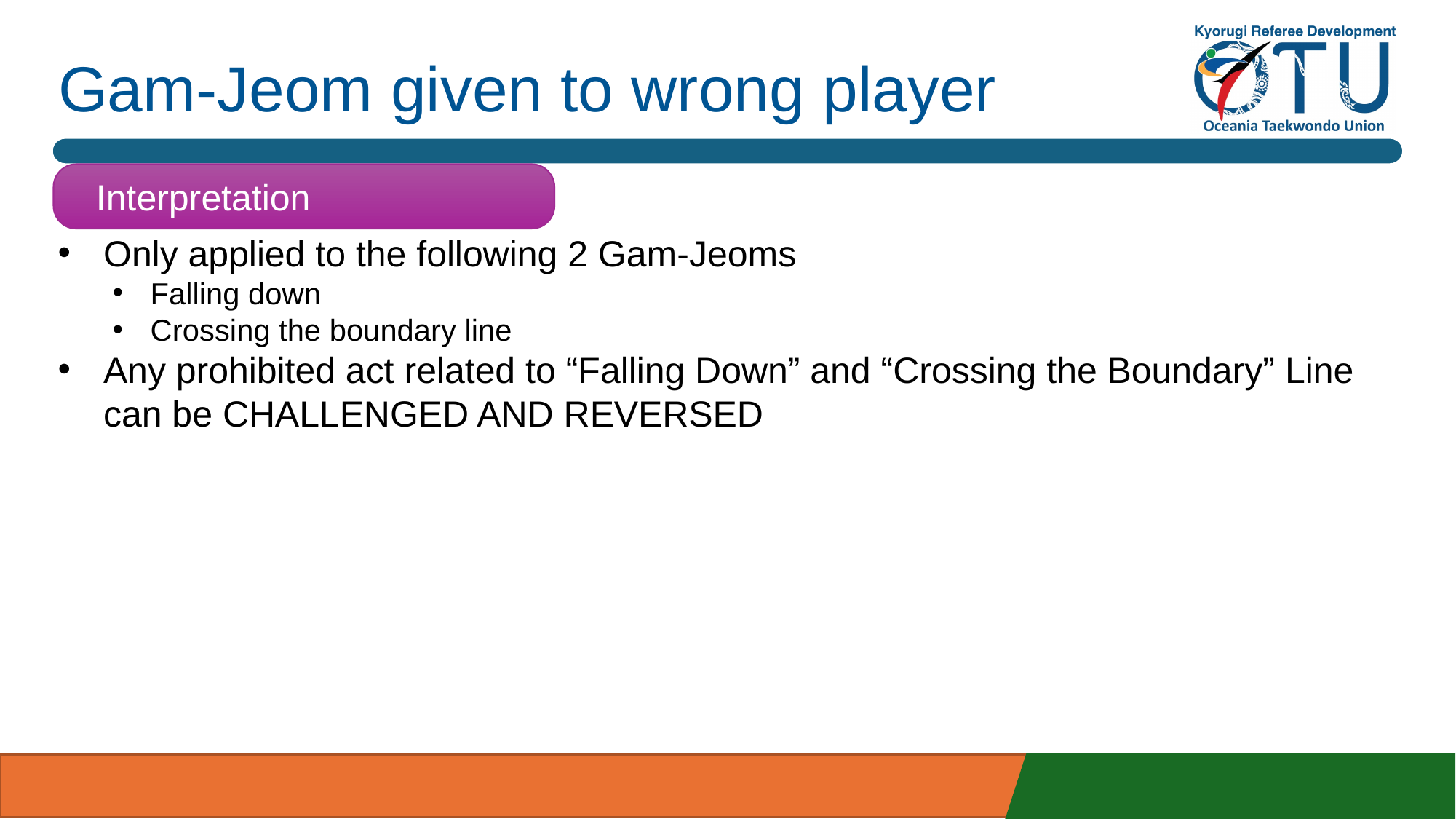

# Gam-Jeom given to wrong player
Interpretation
Only applied to the following 2 Gam-Jeoms
Falling down
Crossing the boundary line
Any prohibited act related to “Falling Down” and “Crossing the Boundary” Line can be challenged and reversed